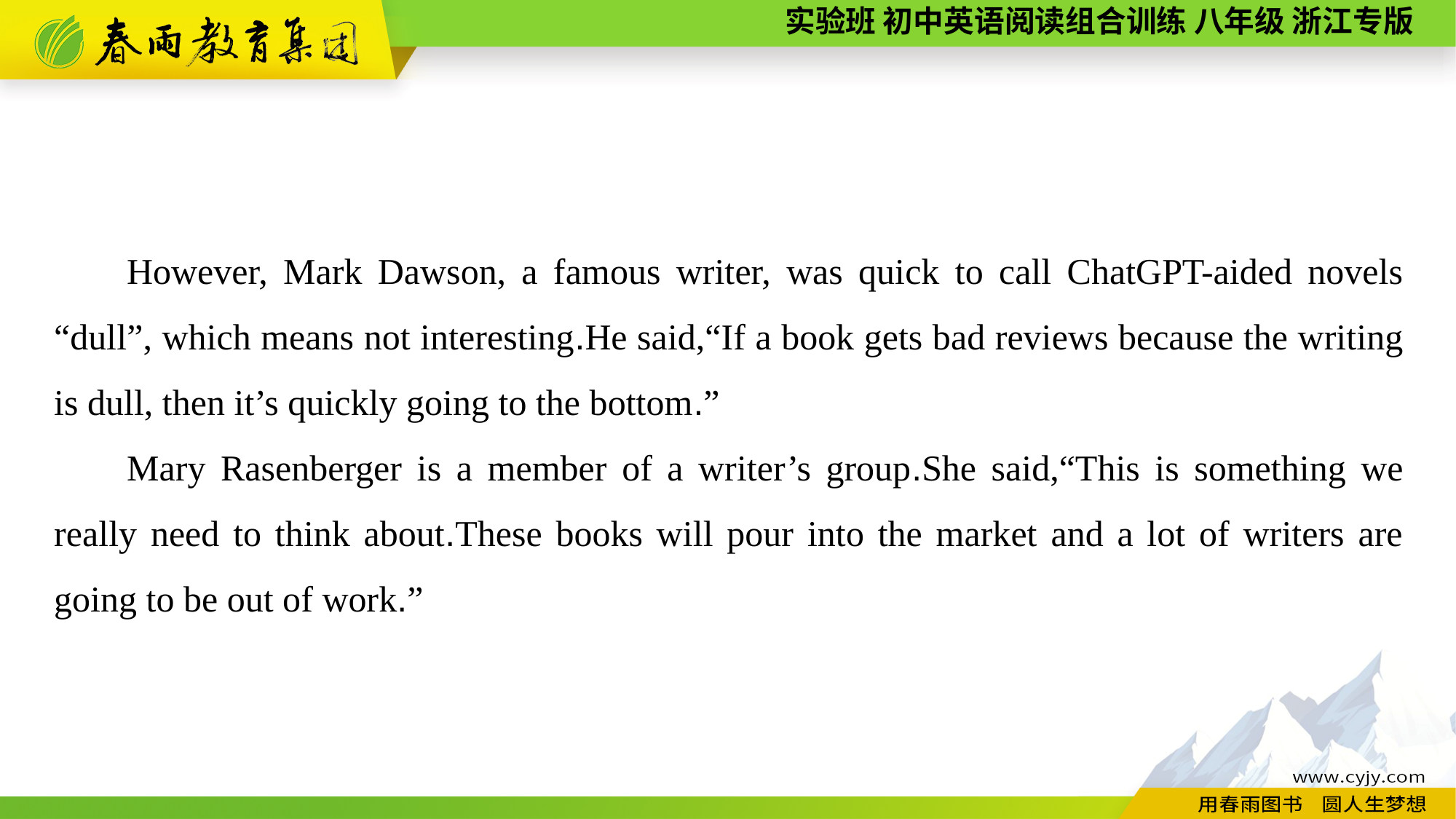

However, Mark Dawson, a famous writer, was quick to call ChatGPT-aided novels “dull”, which means not interesting.He said,“If a book gets bad reviews because the writing is dull, then it’s quickly going to the bottom.”
Mary Rasenberger is a member of a writer’s group.She said,“This is something we really need to think about.These books will pour into the market and a lot of writers are going to be out of work.”